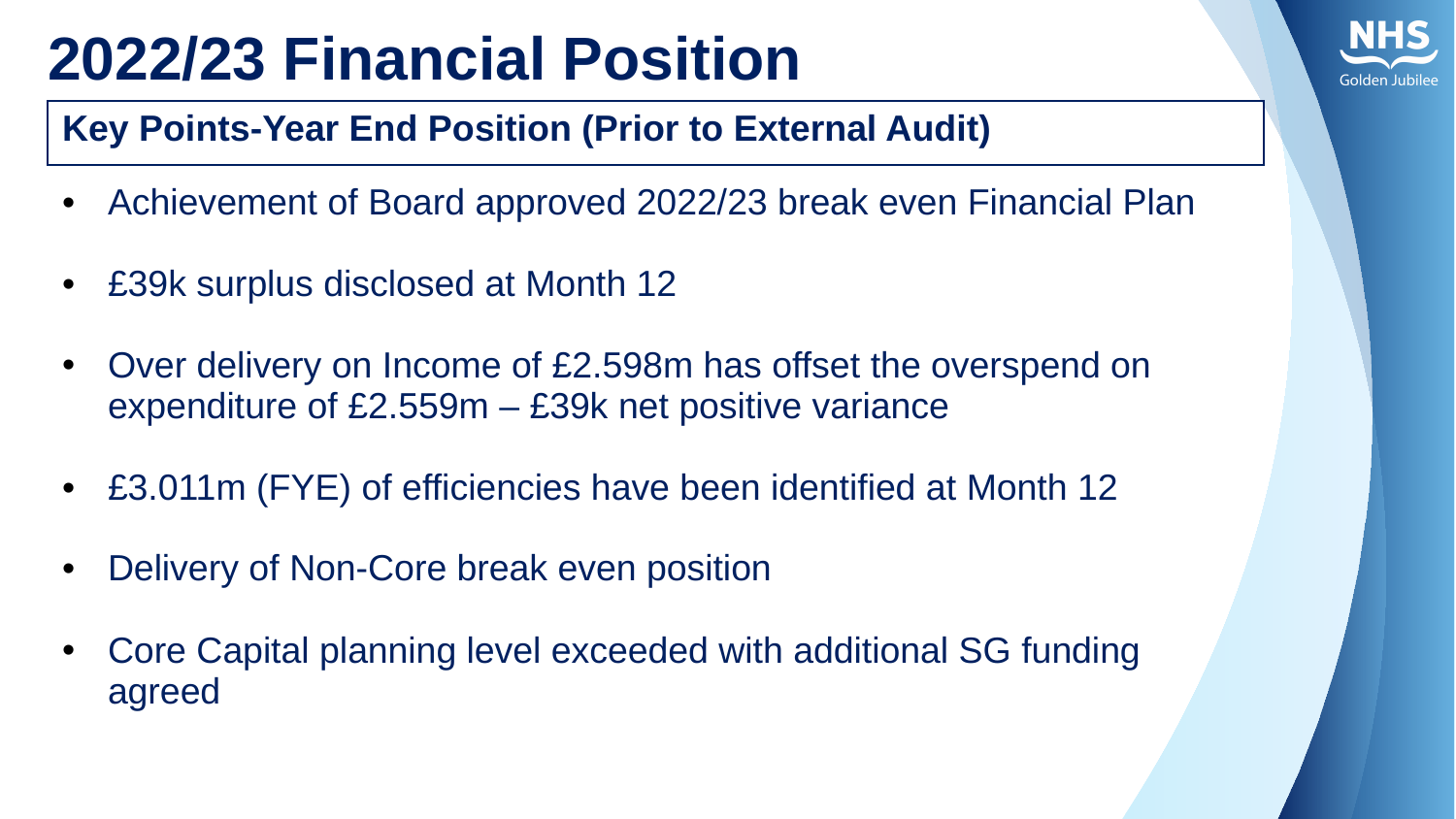

# 2022/23 Financial Position
| Key Points-Year End Position (Prior to External Audit) |
| --- |
| Achievement of Board approved 2022/23 break even Financial Plan £39k surplus disclosed at Month 12 Over delivery on Income of £2.598m has offset the overspend on expenditure of £2.559m – £39k net positive variance £3.011m (FYE) of efficiencies have been identified at Month 12 Delivery of Non-Core break even position Core Capital planning level exceeded with additional SG funding agreed |
| --- |